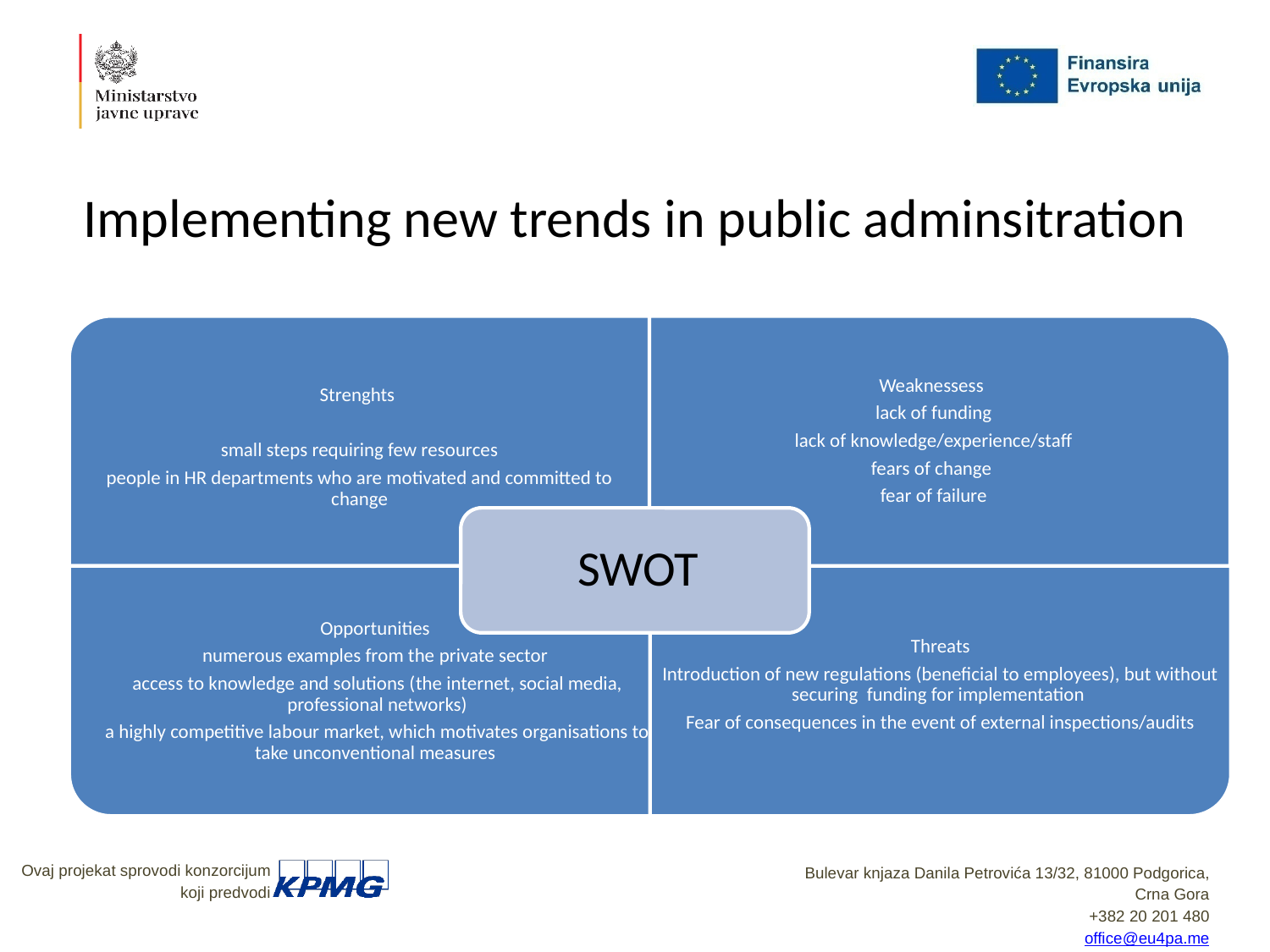

# Implementing new trends in public adminsitration

Strenghts

small steps requiring few resources
people in HR departments who are motivated and committed to change
Weaknessess
lack of funding
lack of knowledge/experience/staff
fears of change
fear of failure
Opportunities
numerous examples from the private sector
access to knowledge and solutions (the internet, social media, professional networks)
a highly competitive labour market, which motivates organisations to take unconventional measures
Threats
Introduction of new regulations (beneficial to employees), but without securing  funding for implementation
Fear of consequences in the event of external inspections/audits
SWOT